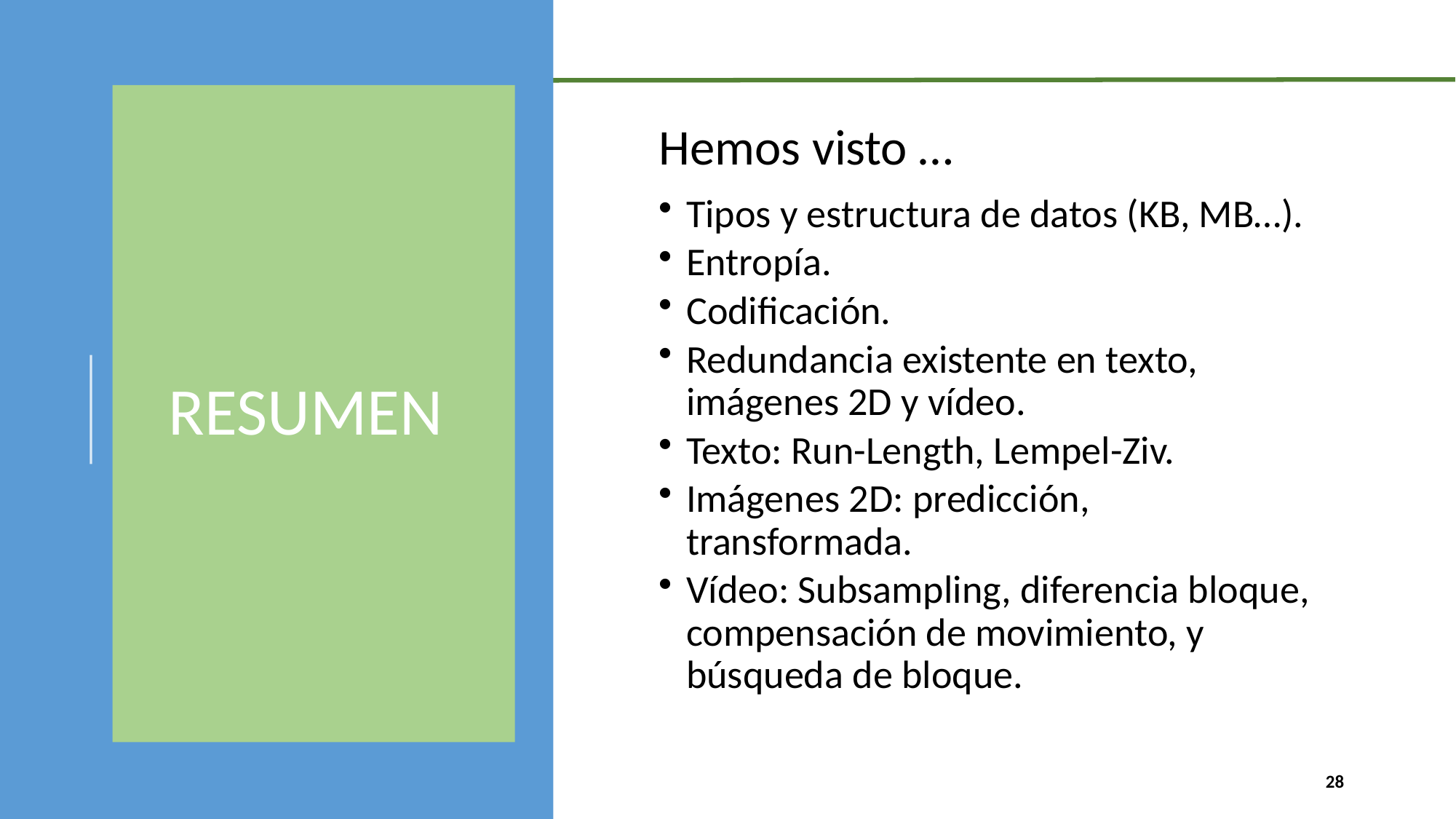

Hemos visto …
Tipos y estructura de datos (KB, MB…).
Entropía.
Codificación.
Redundancia existente en texto, imágenes 2D y vídeo.
Texto: Run-Length, Lempel-Ziv.
Imágenes 2D: predicción, transformada.
Vídeo: Subsampling, diferencia bloque, compensación de movimiento, y búsqueda de bloque.
# RESUMEN
28